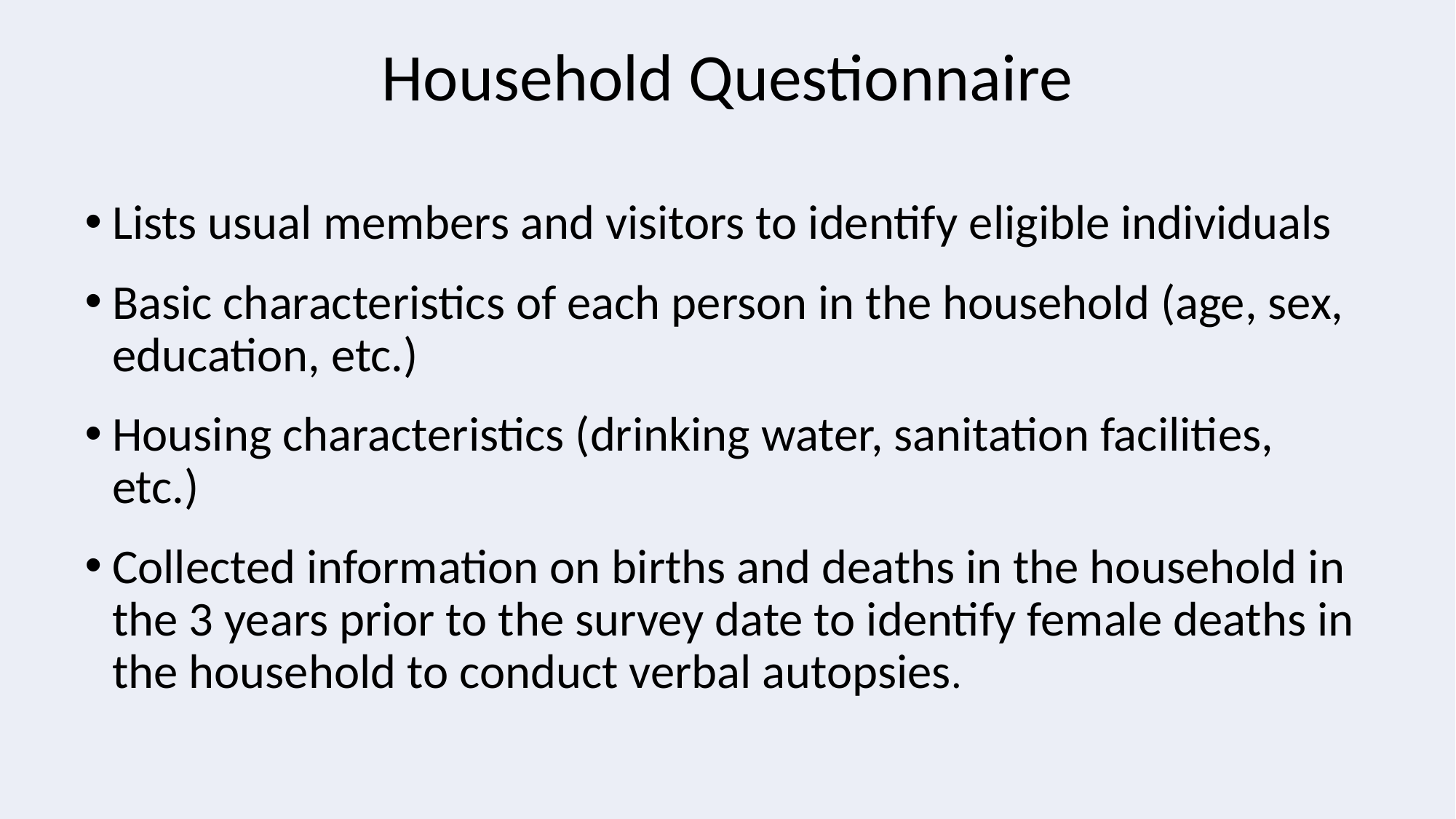

# Household Questionnaire
Lists usual members and visitors to identify eligible individuals
Basic characteristics of each person in the household (age, sex, education, etc.)
Housing characteristics (drinking water, sanitation facilities, etc.)
Collected information on births and deaths in the household in the 3 years prior to the survey date to identify female deaths in the household to conduct verbal autopsies.